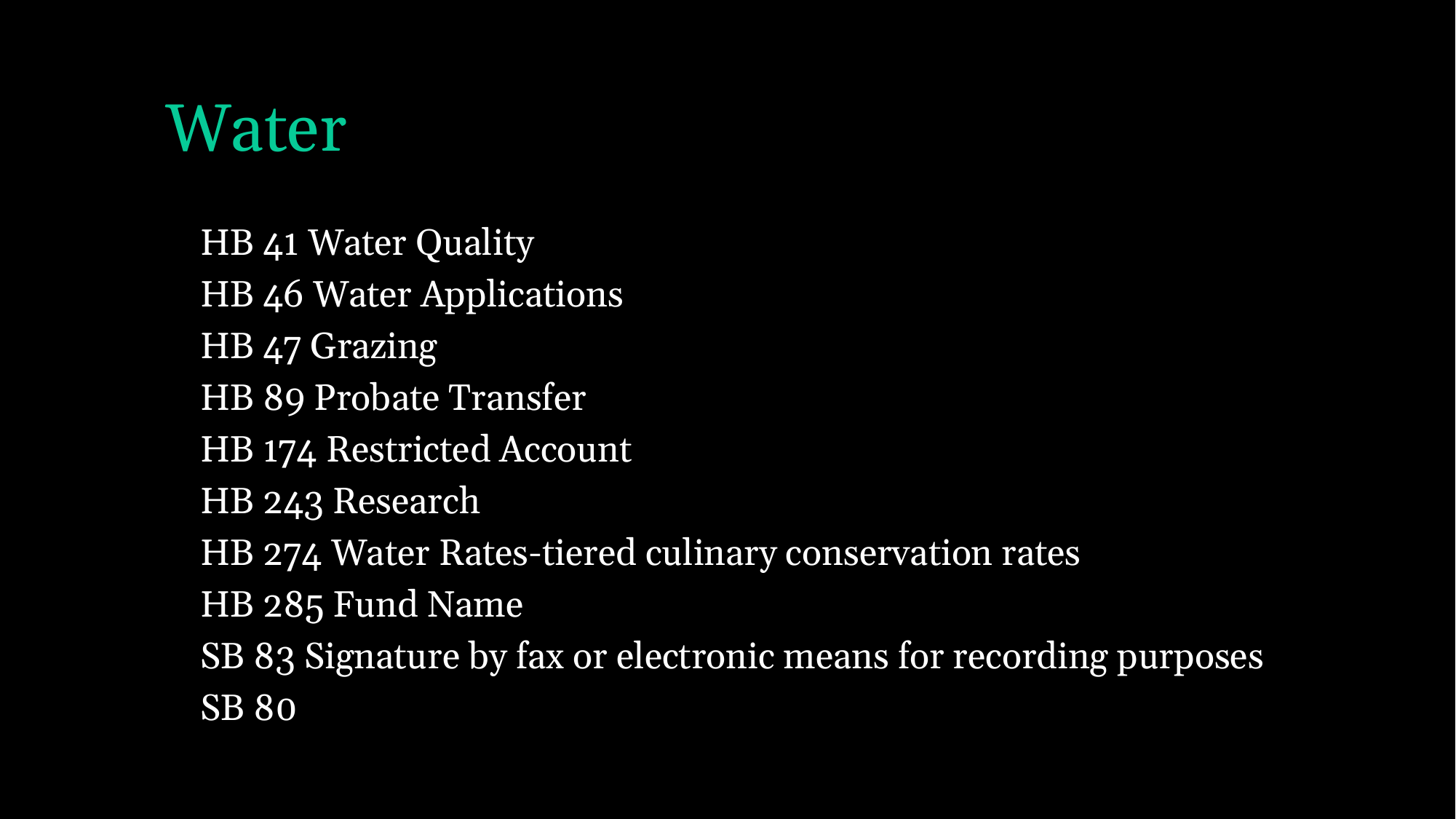

# Water
HB 41 Water Quality
HB 46 Water Applications
HB 47 Grazing
HB 89 Probate Transfer
HB 174 Restricted Account
HB 243 Research
HB 274 Water Rates-tiered culinary conservation rates
HB 285 Fund Name
SB 83 Signature by fax or electronic means for recording purposes
SB 80